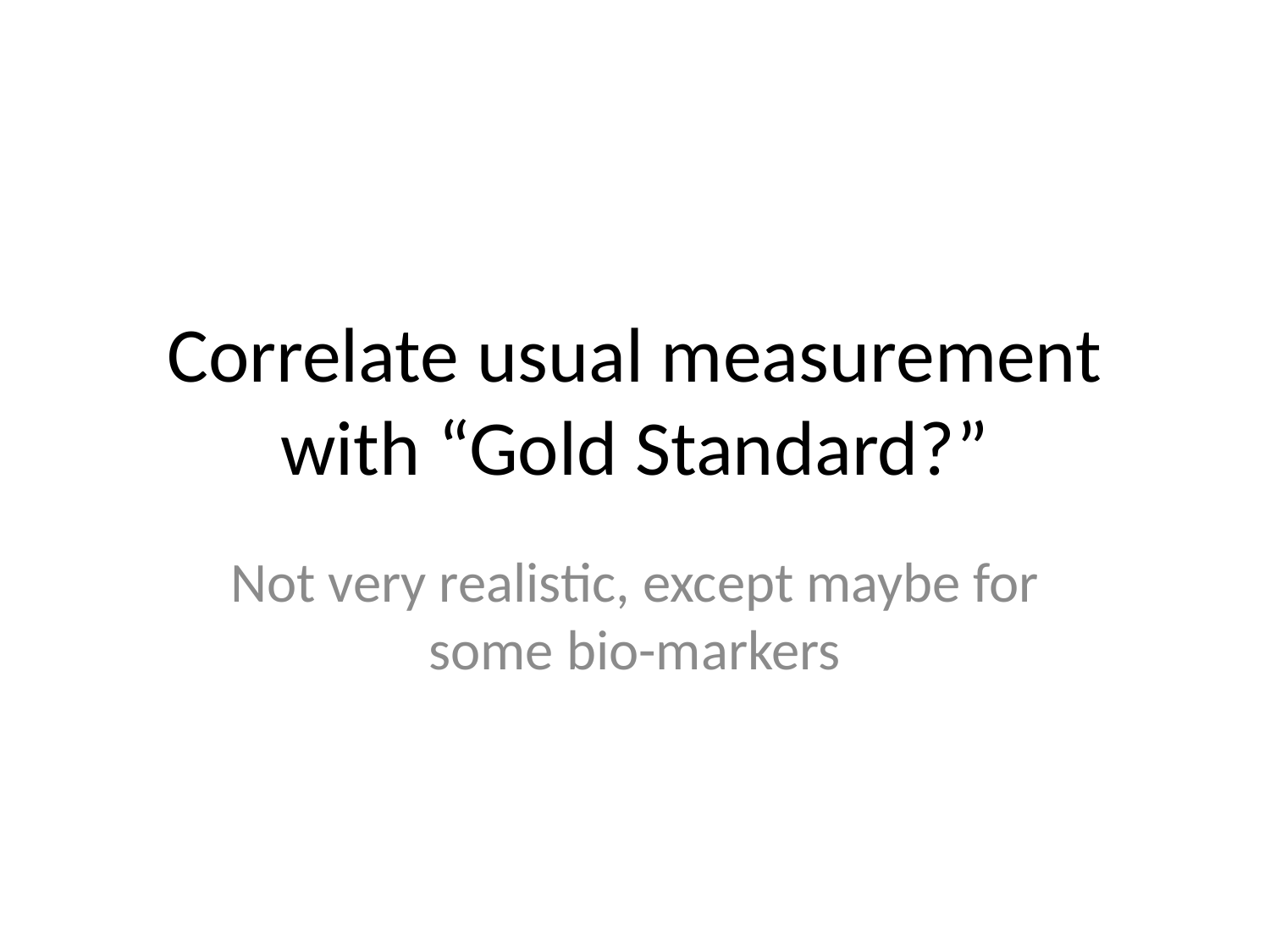

# Correlate usual measurement with “Gold Standard?”
Not very realistic, except maybe for some bio-markers